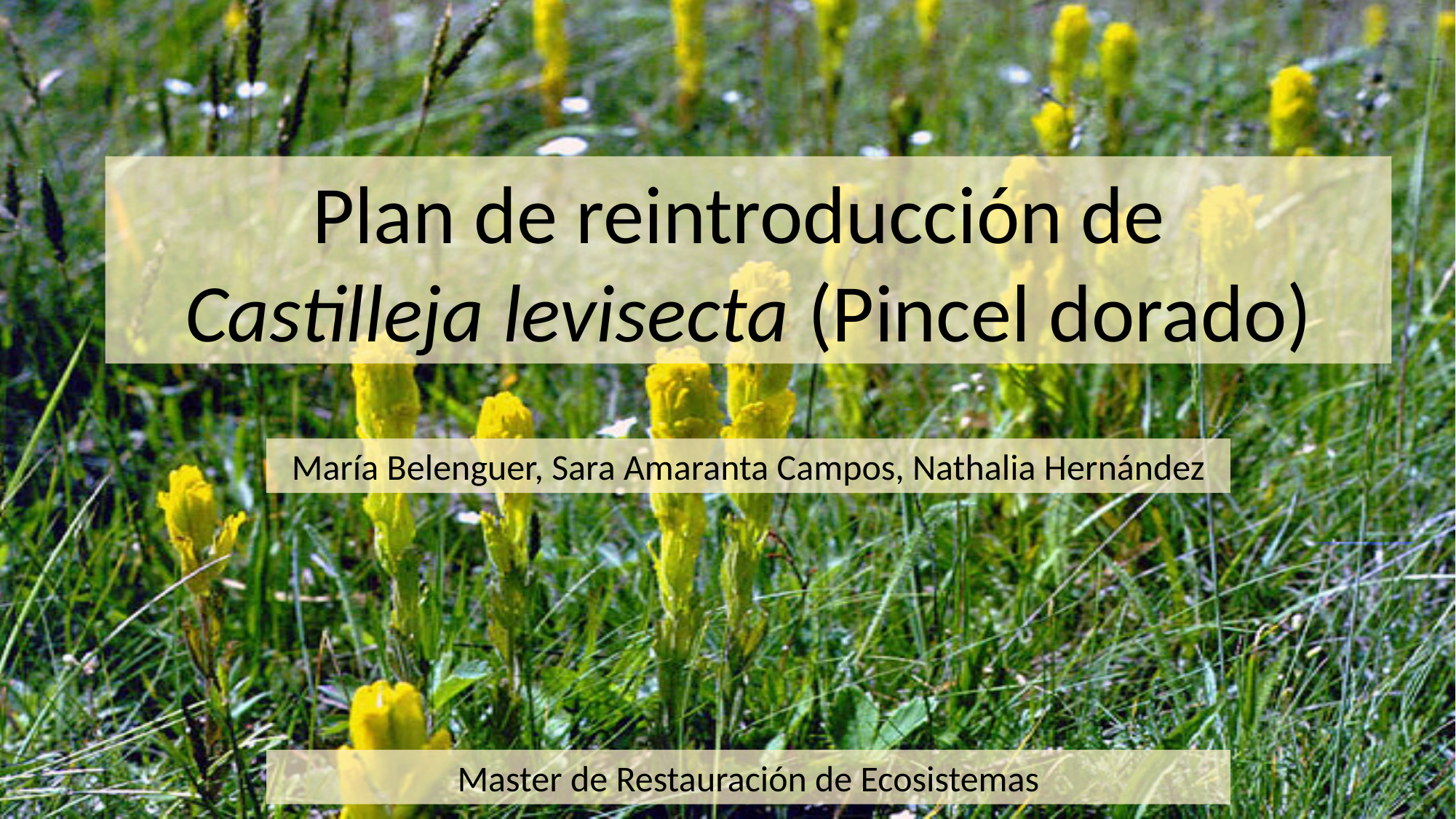

Plan de reintroducción de
Castilleja levisecta (Pincel dorado)
María Belenguer, Sara Amaranta Campos, Nathalia Hernández
Master de Restauración de Ecosistemas